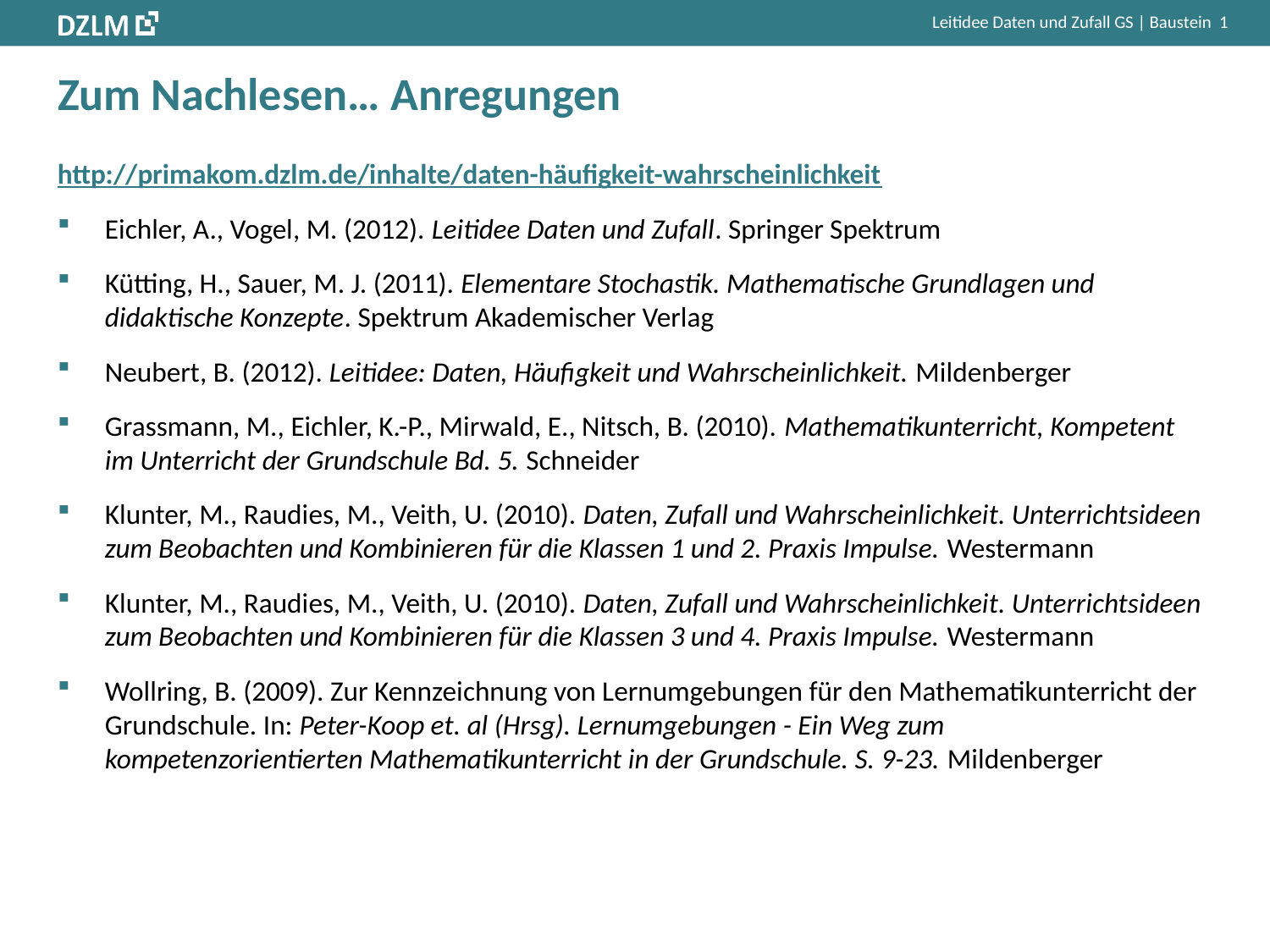

# Zum Nachlesen… Anregungen
http://primakom.dzlm.de/inhalte/daten-häufigkeit-wahrscheinlichkeit
Eichler, A., Vogel, M. (2012). Leitidee Daten und Zufall. Springer Spektrum
Kütting, H., Sauer, M. J. (2011). Elementare Stochastik. Mathematische Grundlagen und didaktische Konzepte. Spektrum Akademischer Verlag
Neubert, B. (2012). Leitidee: Daten, Häufigkeit und Wahrscheinlichkeit. Mildenberger
Grassmann, M., Eichler, K.-P., Mirwald, E., Nitsch, B. (2010). Mathematikunterricht, Kompetent im Unterricht der Grundschule Bd. 5. Schneider
Klunter, M., Raudies, M., Veith, U. (2010). Daten, Zufall und Wahrscheinlichkeit. Unterrichtsideen zum Beobachten und Kombinieren für die Klassen 1 und 2. Praxis Impulse. Westermann
Klunter, M., Raudies, M., Veith, U. (2010). Daten, Zufall und Wahrscheinlichkeit. Unterrichtsideen zum Beobachten und Kombinieren für die Klassen 3 und 4. Praxis Impulse. Westermann
Wollring, B. (2009). Zur Kennzeichnung von Lernumgebungen für den Mathematikunterricht der Grundschule. In: Peter-Koop et. al (Hrsg). Lernumgebungen - Ein Weg zum kompetenzorientierten Mathematikunterricht in der Grundschule. S. 9-23. Mildenberger